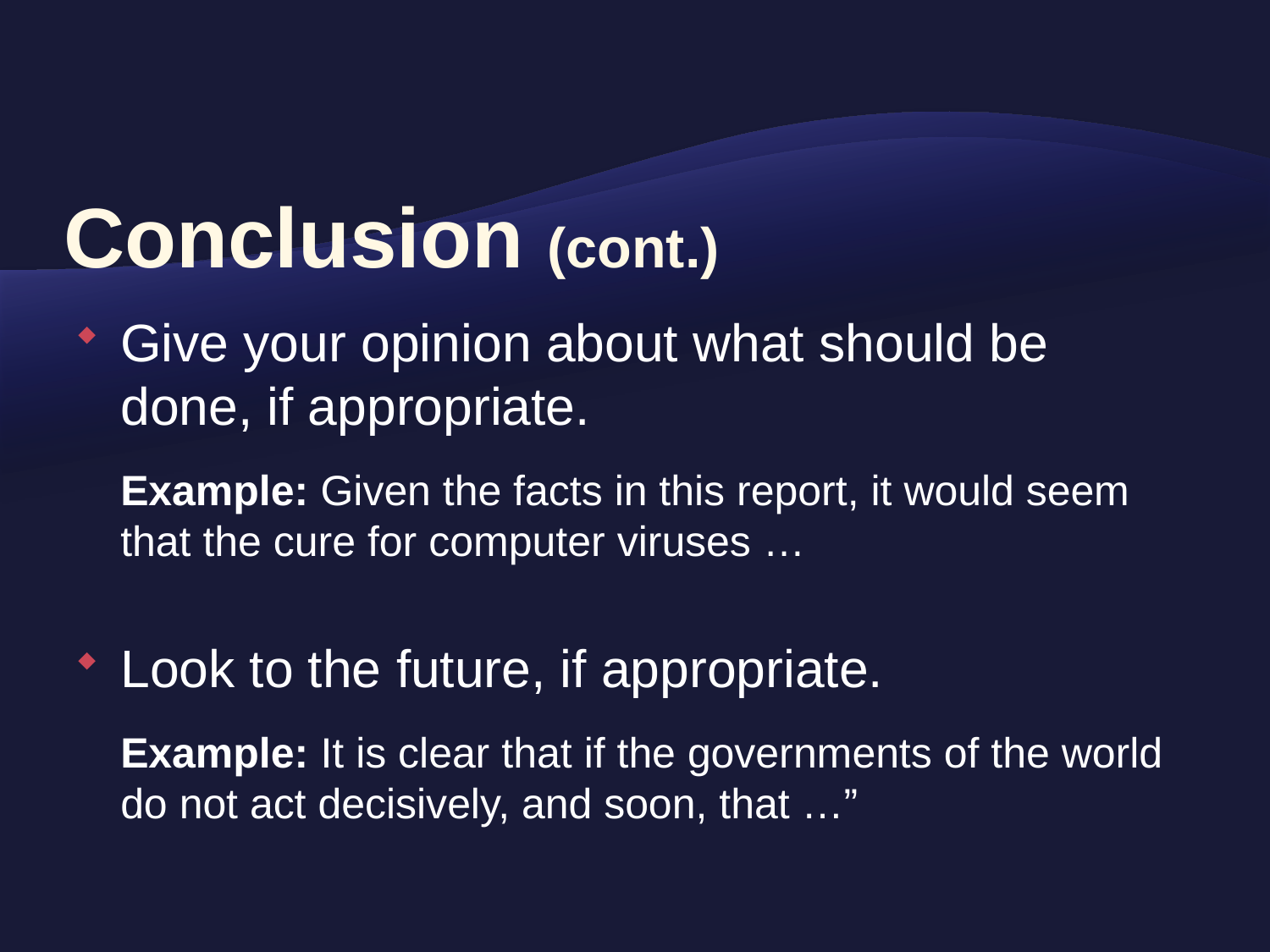

# Conclusion (cont.)
Give your opinion about what should be done, if appropriate.
Example: Given the facts in this report, it would seem that the cure for computer viruses …

Look to the future, if appropriate.
Example: It is clear that if the governments of the world do not act decisively, and soon, that …”